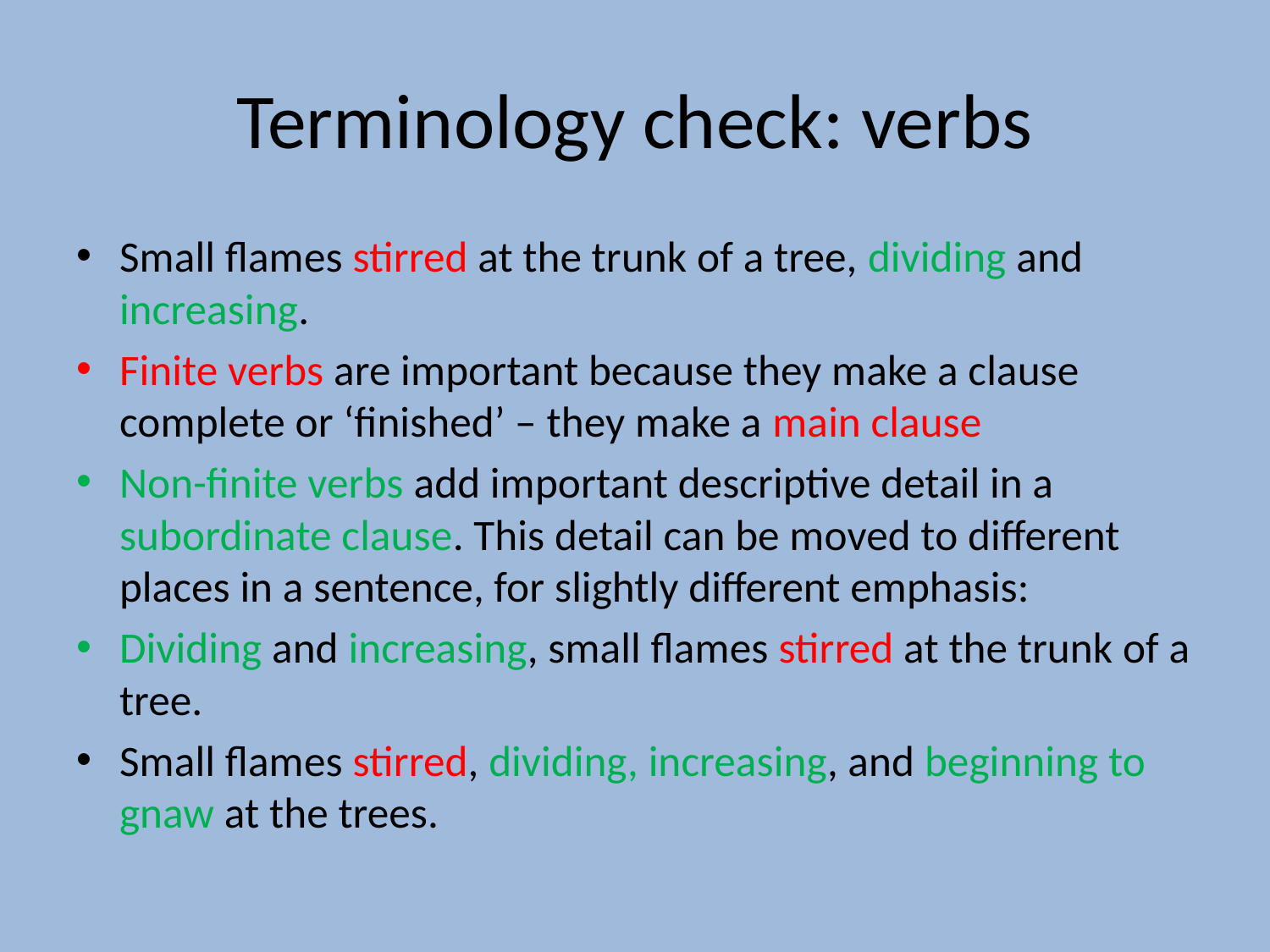

# Terminology check: verbs
Small flames stirred at the trunk of a tree, dividing and increasing.
Finite verbs are important because they make a clause complete or ‘finished’ – they make a main clause
Non-finite verbs add important descriptive detail in a subordinate clause. This detail can be moved to different places in a sentence, for slightly different emphasis:
Dividing and increasing, small flames stirred at the trunk of a tree.
Small flames stirred, dividing, increasing, and beginning to gnaw at the trees.